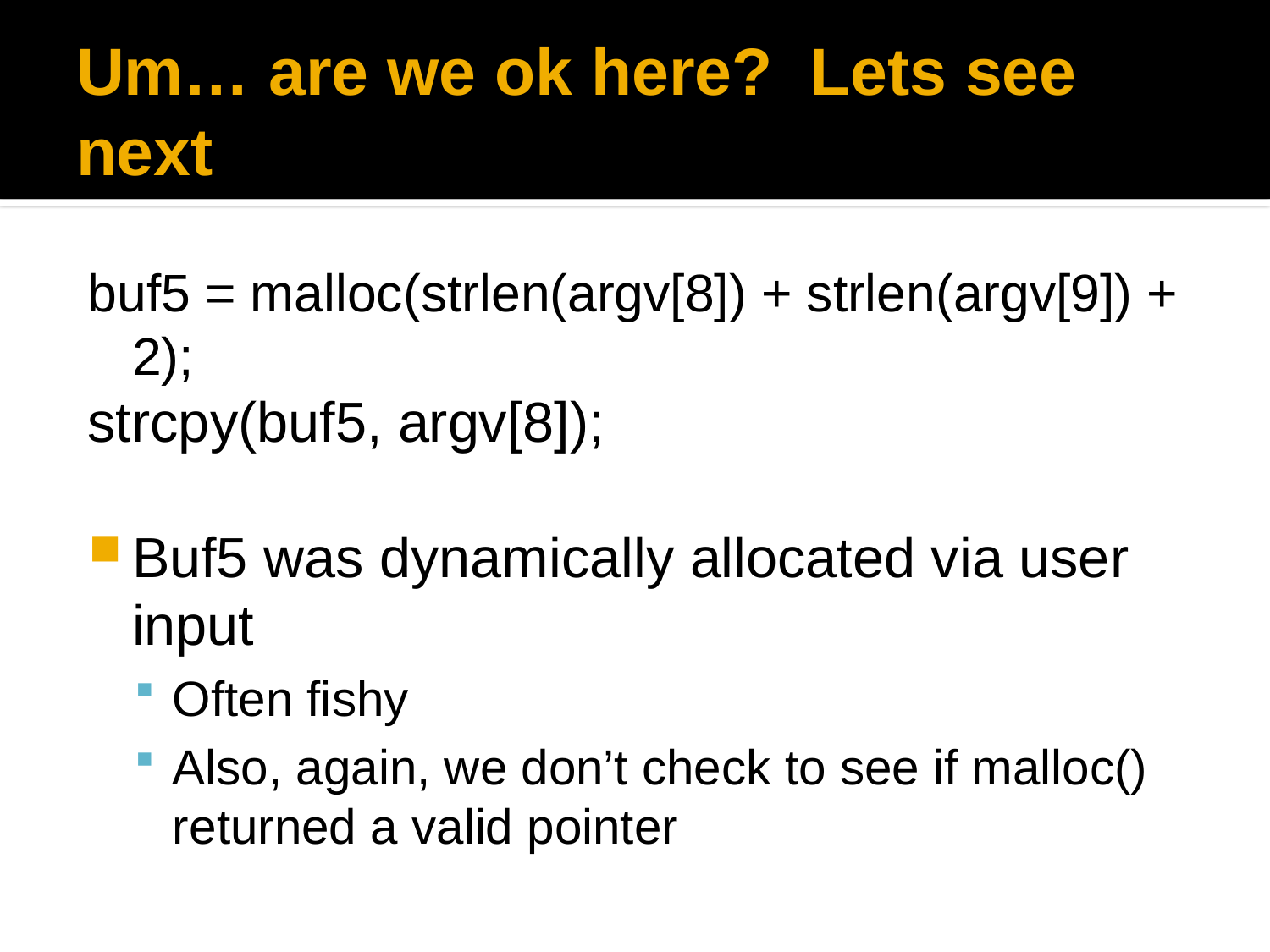

# Um… are we ok here?  Lets see next
buf5 = malloc(strlen(argv[8]) + strlen(argv[9]) + 2);
strcpy(buf5, argv[8]);

Buf5 was dynamically allocated via user input
Often fishy
Also, again, we don’t check to see if malloc() returned a valid pointer